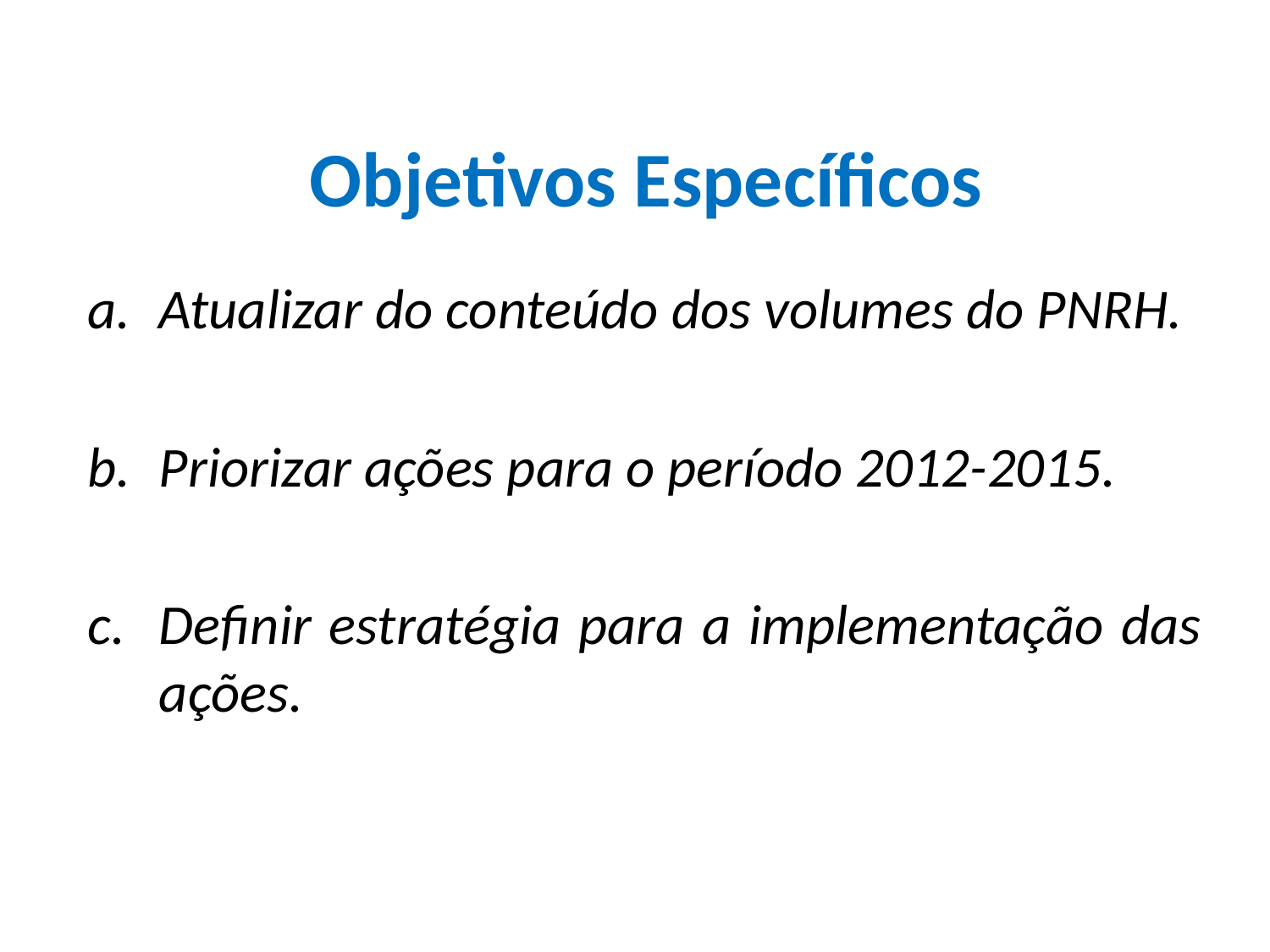

# Objetivos Específicos
Atualizar do conteúdo dos volumes do PNRH.

Priorizar ações para o período 2012-2015.

Definir estratégia para a implementação das ações.